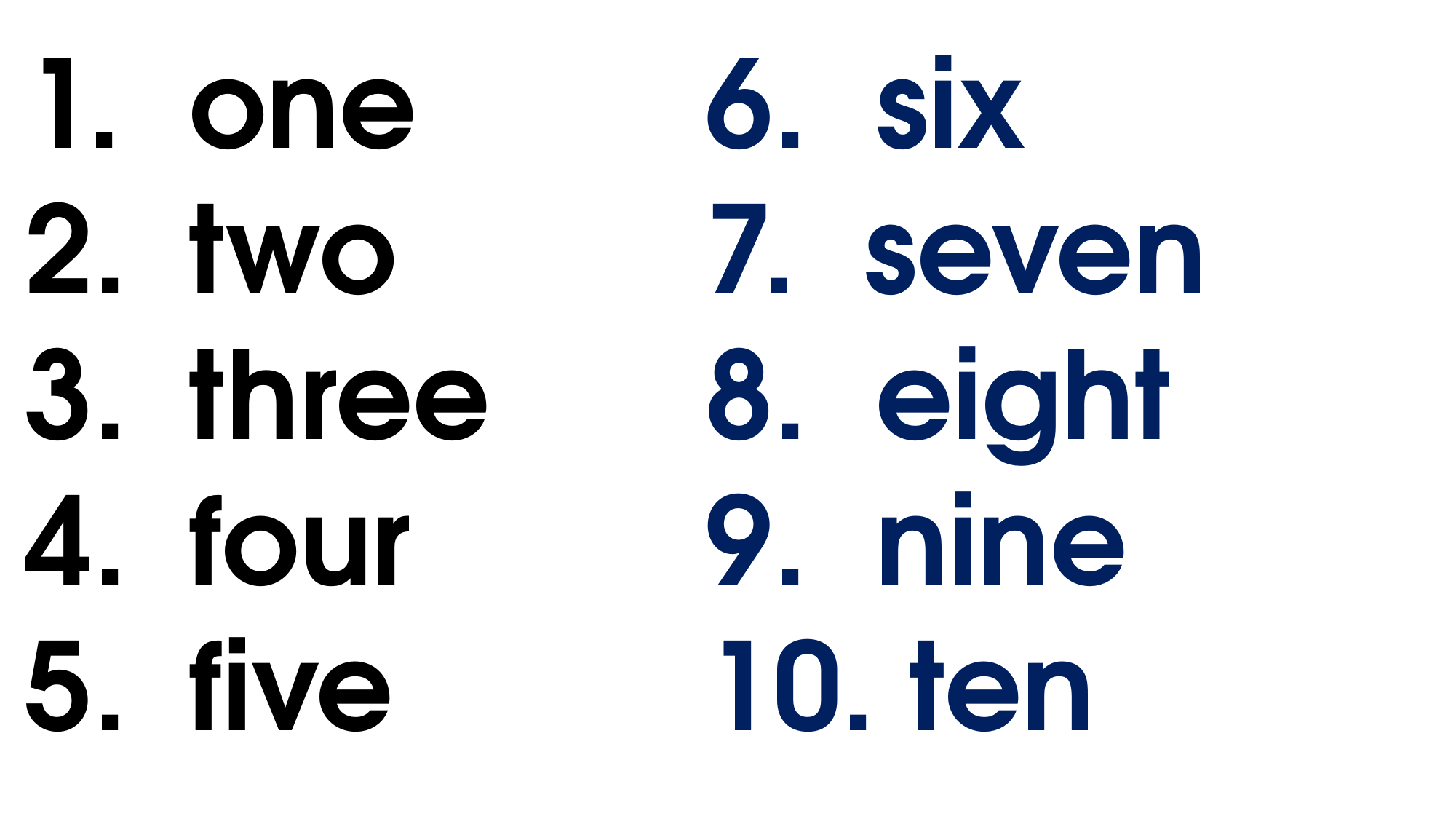

one
two
three
four
five
6.  six
7.  seven
8.  eight
9.  nine
10. ten